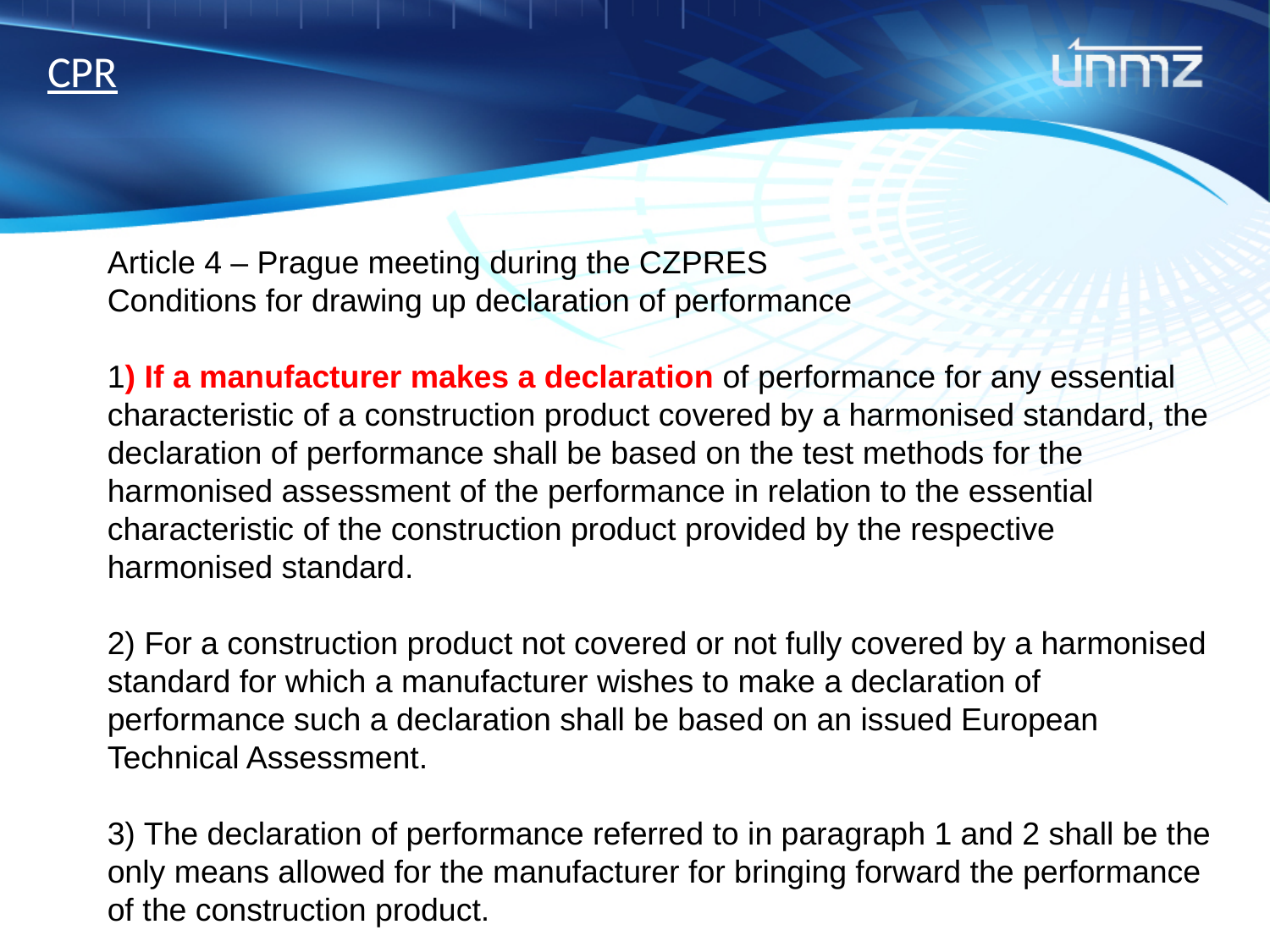

# CPR
Article 4 – Prague meeting during the CZPRES
Conditions for drawing up declaration of performance

1) If a manufacturer makes a declaration of performance for any essential characteristic of a construction product covered by a harmonised standard, the declaration of performance shall be based on the test methods for the harmonised assessment of the performance in relation to the essential characteristic of the construction product provided by the respective harmonised standard.

2) For a construction product not covered or not fully covered by a harmonised standard for which a manufacturer wishes to make a declaration of performance such a declaration shall be based on an issued European Technical Assessment.

3) The declaration of performance referred to in paragraph 1 and 2 shall be the only means allowed for the manufacturer for bringing forward the performance of the construction product.